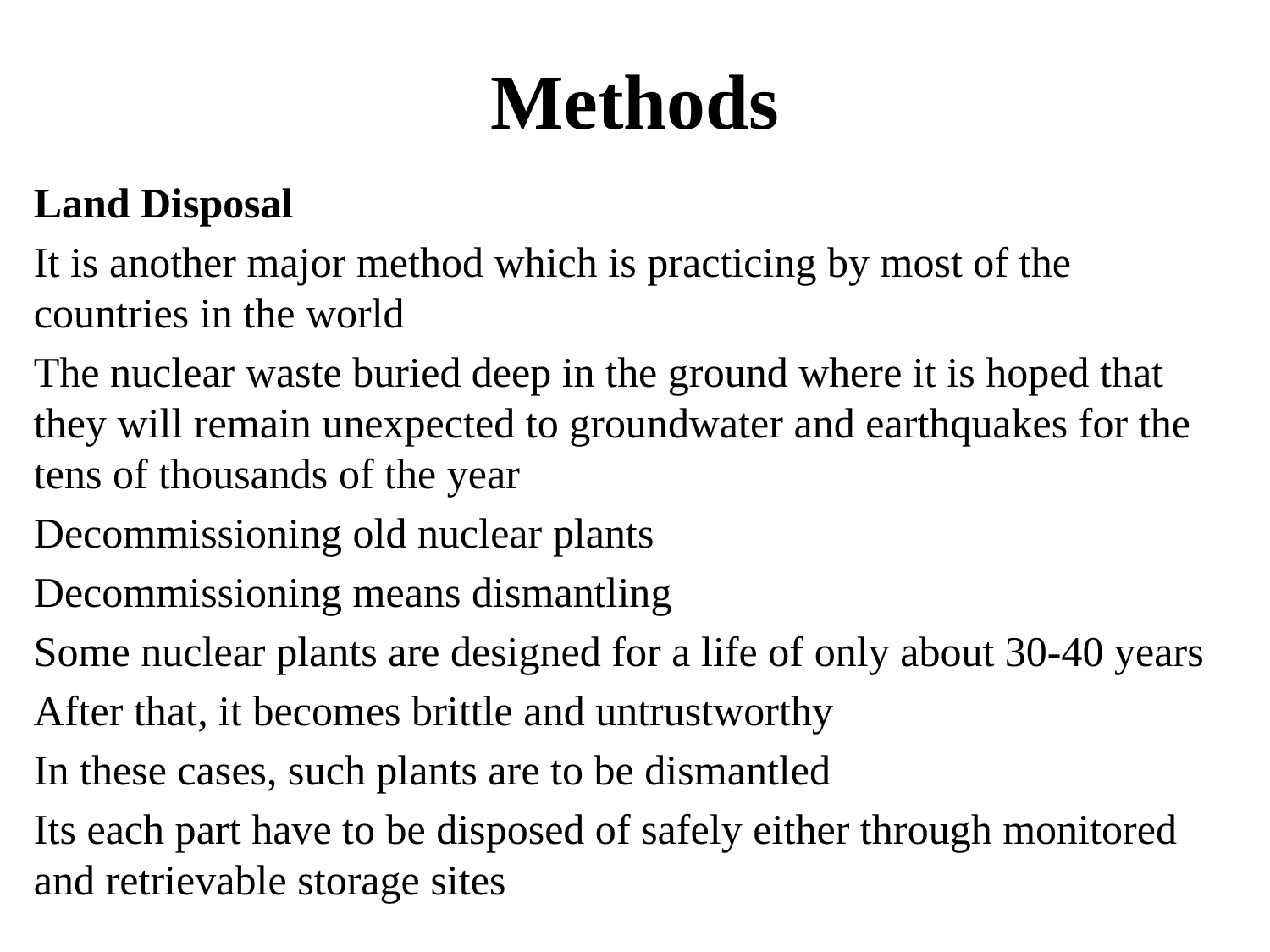

# Methods
Land Disposal
It is another major method which is practicing by most of the countries in the world
The nuclear waste buried deep in the ground where it is hoped that they will remain unexpected to groundwater and earthquakes for the tens of thousands of the year
Decommissioning old nuclear plants
Decommissioning means dismantling
Some nuclear plants are designed for a life of only about 30-40 years
After that, it becomes brittle and untrustworthy
In these cases, such plants are to be dismantled
Its each part have to be disposed of safely either through monitored and retrievable storage sites